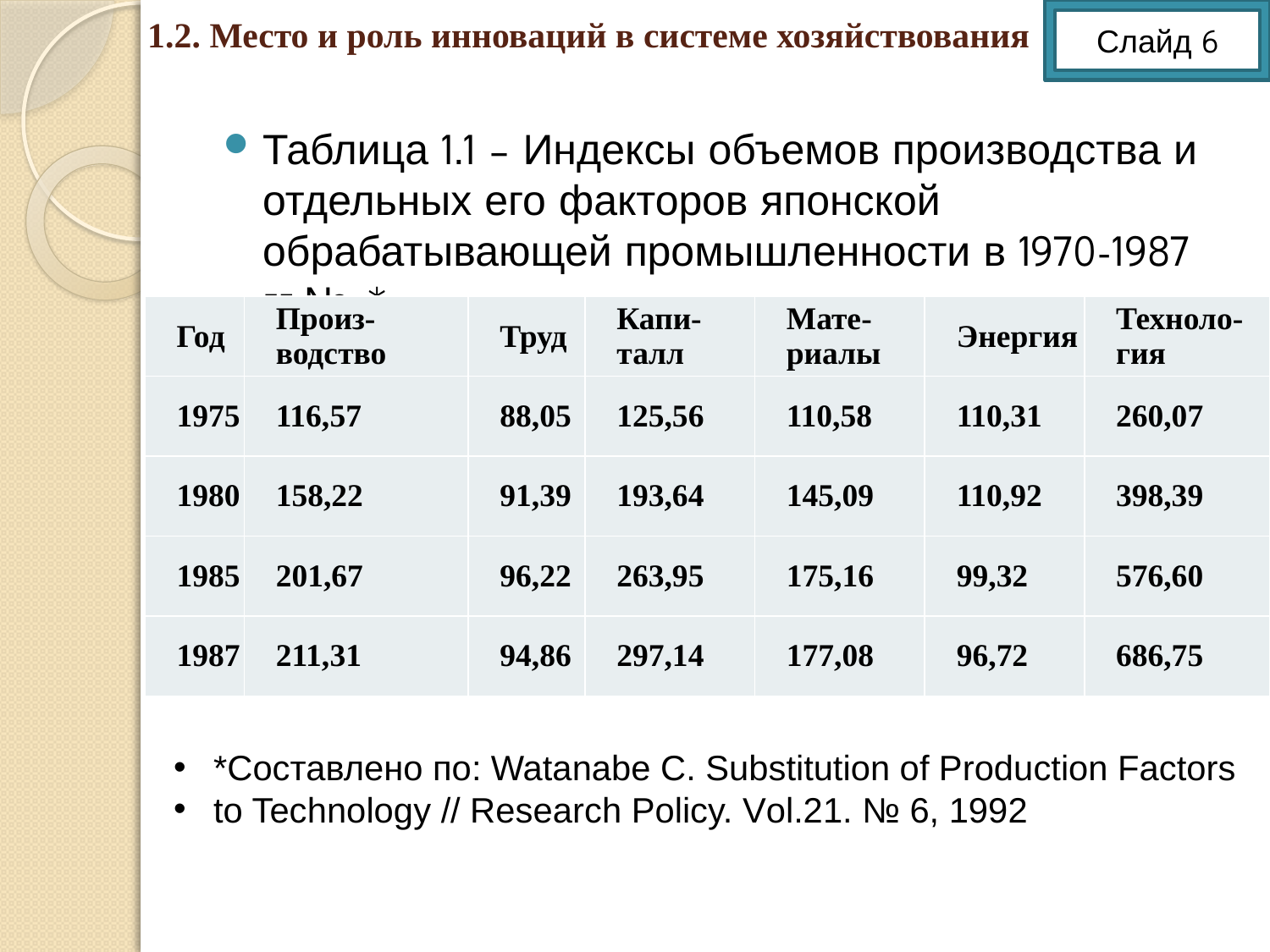

# 1.2. Место и роль инноваций в системе хозяйствования
Слайд 6
Таблица 1.1 – Индексы объемов производства и отдельных его факторов японской обрабатывающей промышленности в 1970-1987 гг.№»*
| Год | Произ-водство | Труд | Капи-талл | Мате-риалы | Энергия | Техноло-гия |
| --- | --- | --- | --- | --- | --- | --- |
| 1975 | 116,57 | 88,05 | 125,56 | 110,58 | 110,31 | 260,07 |
| 1980 | 158,22 | 91,39 | 193,64 | 145,09 | 110,92 | 398,39 |
| 1985 | 201,67 | 96,22 | 263,95 | 175,16 | 99,32 | 576,60 |
| 1987 | 211,31 | 94,86 | 297,14 | 177,08 | 96,72 | 686,75 |
*Составлено по: Watanabe C. Substitution of Production Factors
to Technology // Research Policy. Vоl.21. № 6, 1992